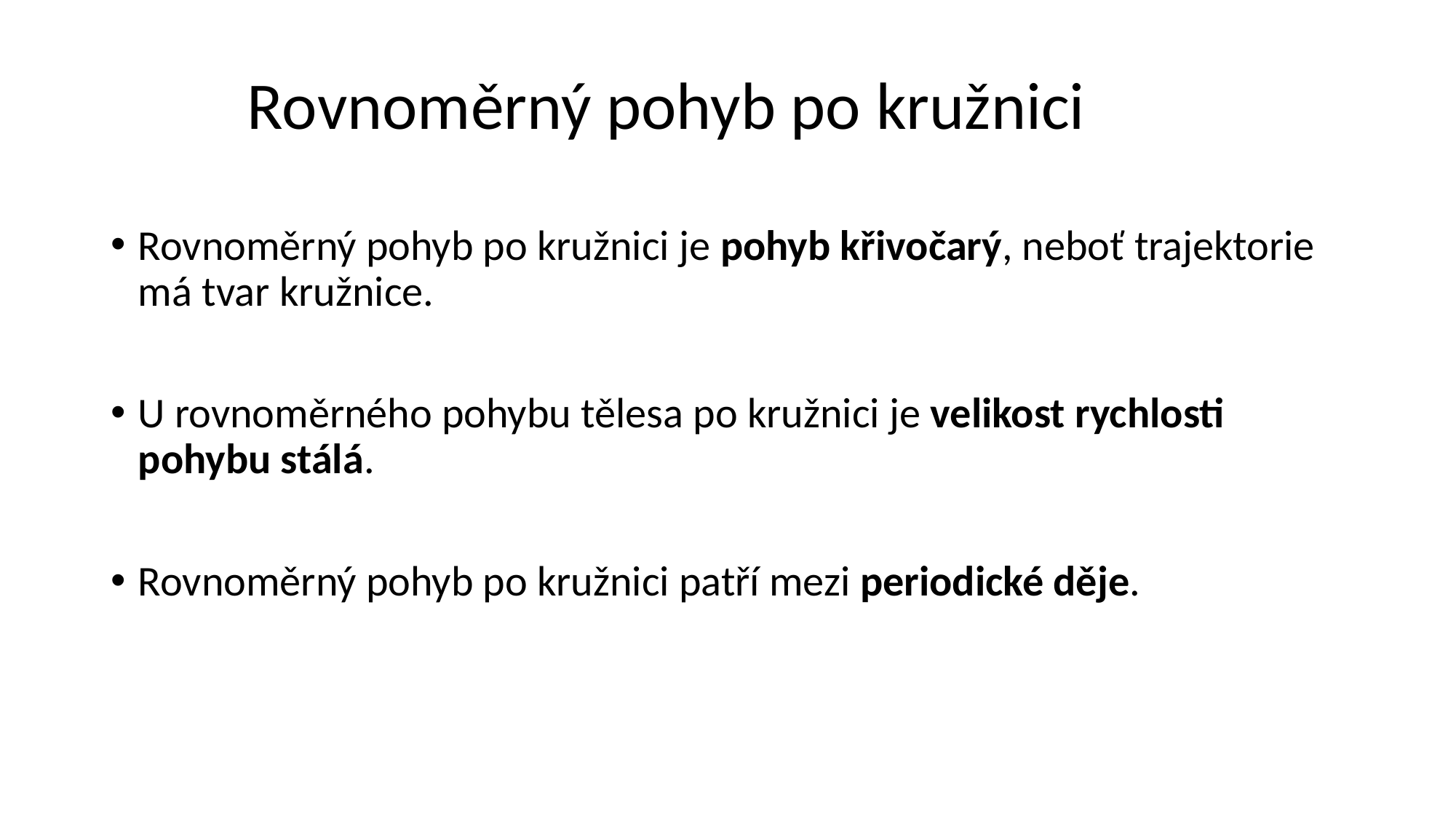

# Rovnoměrný pohyb po kružnici
Rovnoměrný pohyb po kružnici je pohyb křivočarý, neboť trajektorie má tvar kružnice.

U rovnoměrného pohybu tělesa po kružnici je velikost rychlosti pohybu stálá.

Rovnoměrný pohyb po kružnici patří mezi periodické děje.